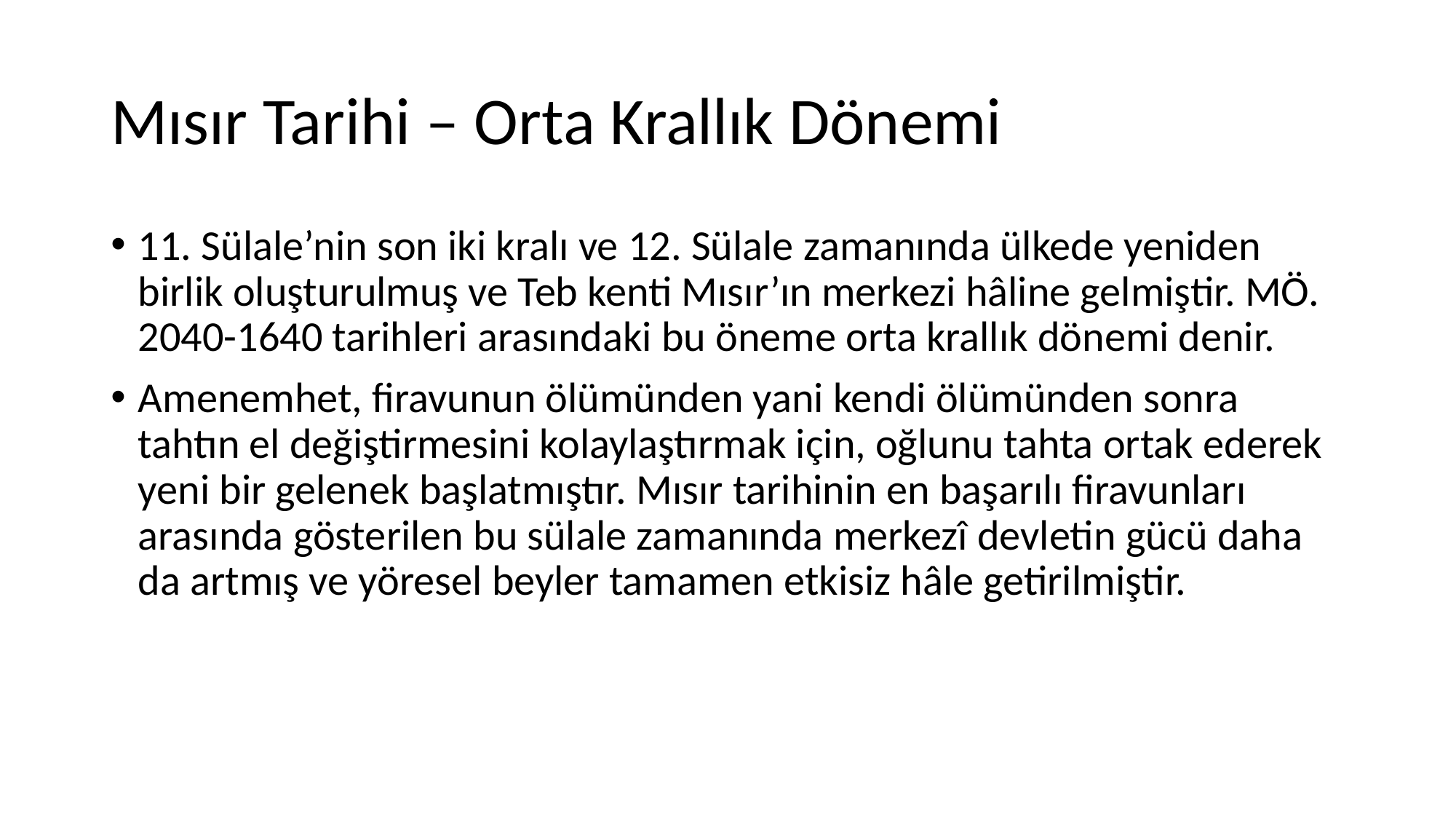

# Mısır Tarihi – Orta Krallık Dönemi
11. Sülale’nin son iki kralı ve 12. Sülale zamanında ülkede yeniden birlik oluşturulmuş ve Teb kenti Mısır’ın merkezi hâline gelmiştir. MÖ. 2040-1640 tarihleri arasındaki bu öneme orta krallık dönemi denir.
Amenemhet, firavunun ölümünden yani kendi ölümünden sonra tahtın el değiştirmesini kolaylaştırmak için, oğlunu tahta ortak ederek yeni bir gelenek başlatmıştır. Mısır tarihinin en başarılı firavunları arasında gösterilen bu sülale zamanında merkezî devletin gücü daha da artmış ve yöresel beyler tamamen etkisiz hâle getirilmiştir.